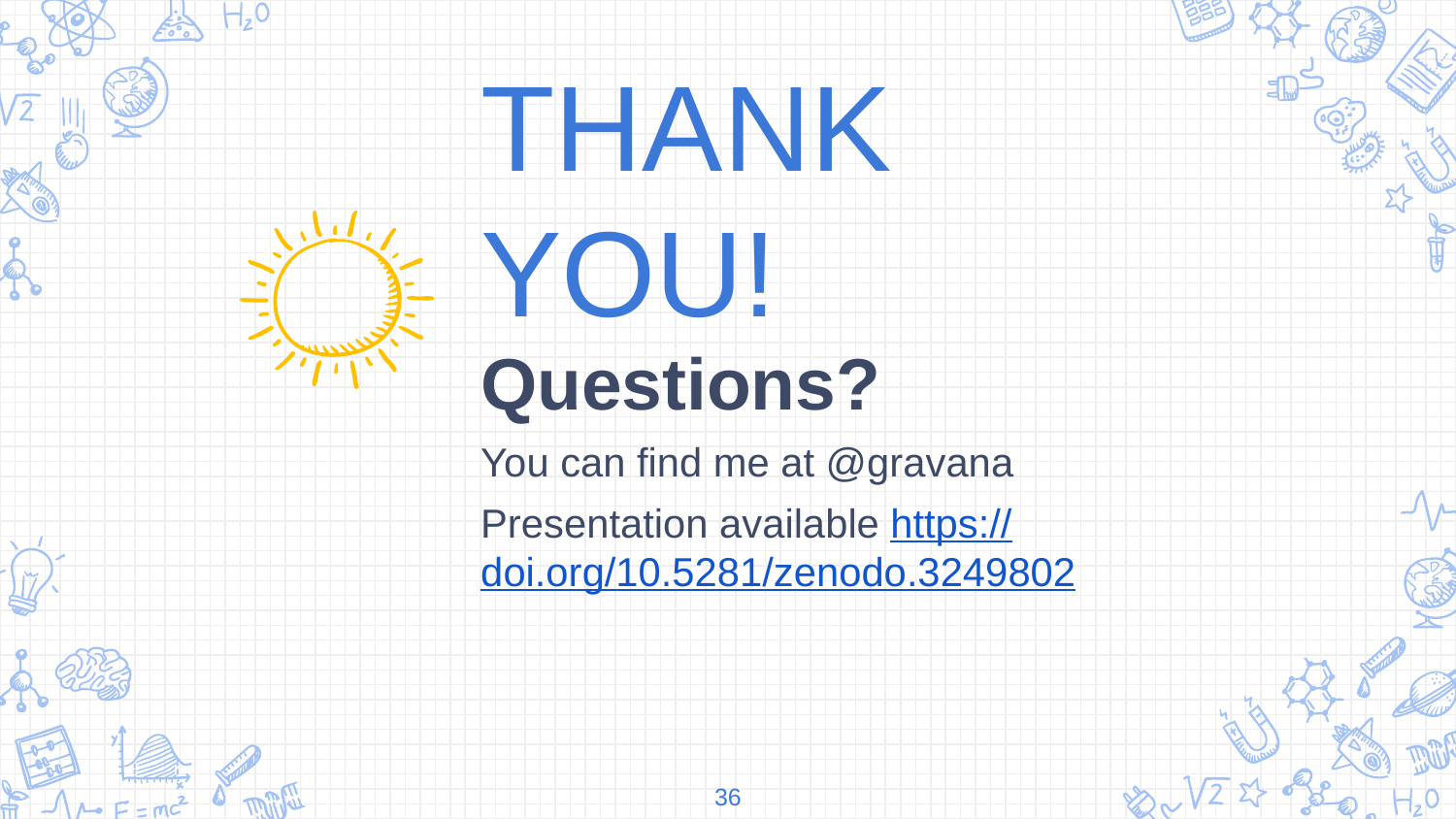

THANK YOU!

Questions?
You can find me at @gravana
Presentation available https://doi.org/10.5281/zenodo.3249802

36